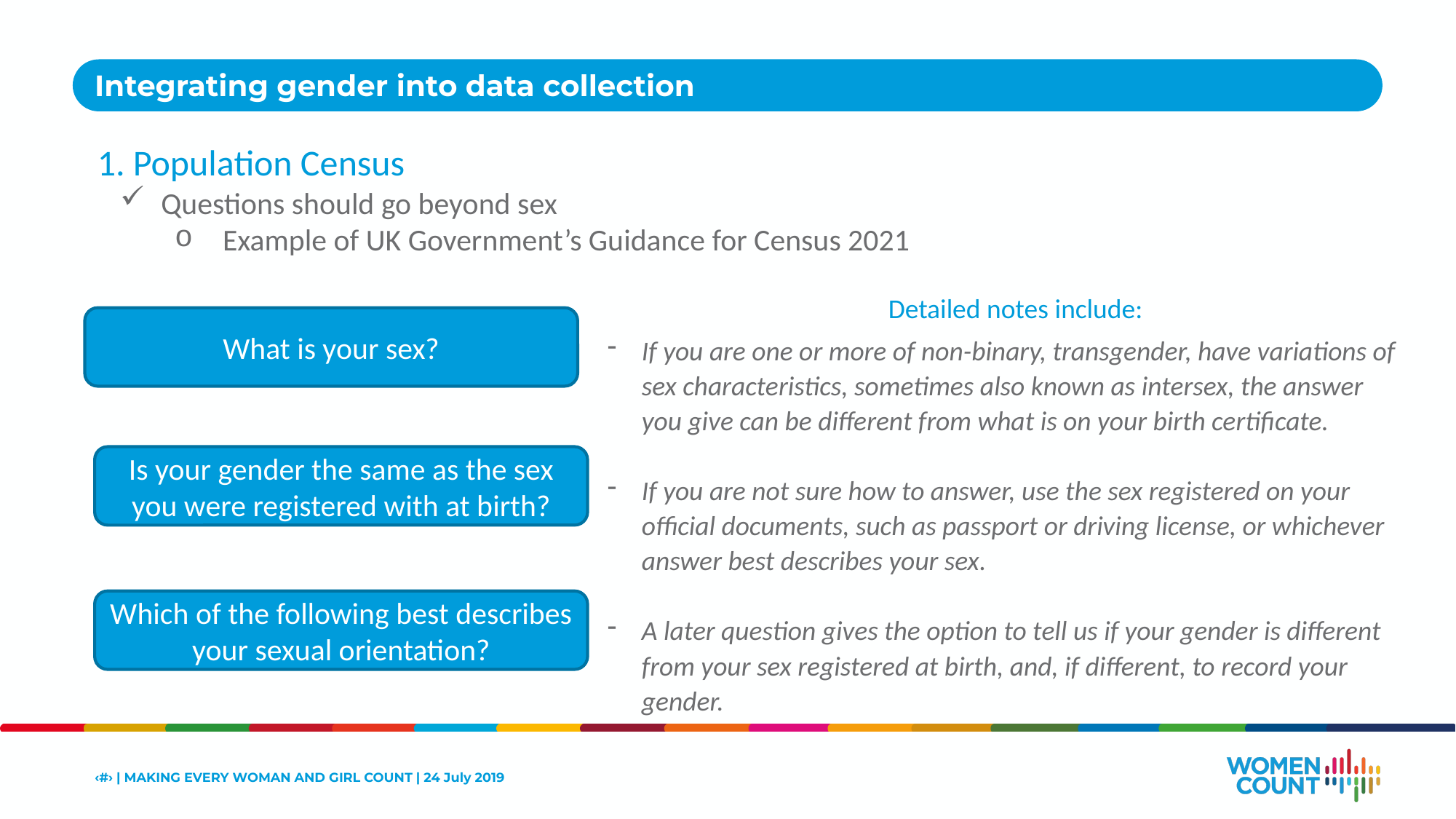

Integrating gender into data collection
1. Population Census
Questions should go beyond sex
 Example of UK Government’s Guidance for Census 2021
Detailed notes include:
What is your sex?
If you are one or more of non-binary, transgender, have variations of sex characteristics, sometimes also known as intersex, the answer you give can be different from what is on your birth certificate.

If you are not sure how to answer, use the sex registered on your official documents, such as passport or driving license, or whichever answer best describes your sex.

A later question gives the option to tell us if your gender is different from your sex registered at birth, and, if different, to record your gender.
Is your gender the same as the sex you were registered with at birth?
Which of the following best describes your sexual orientation?
‹#› | MAKING EVERY WOMAN AND GIRL COUNT | 24 July 2019